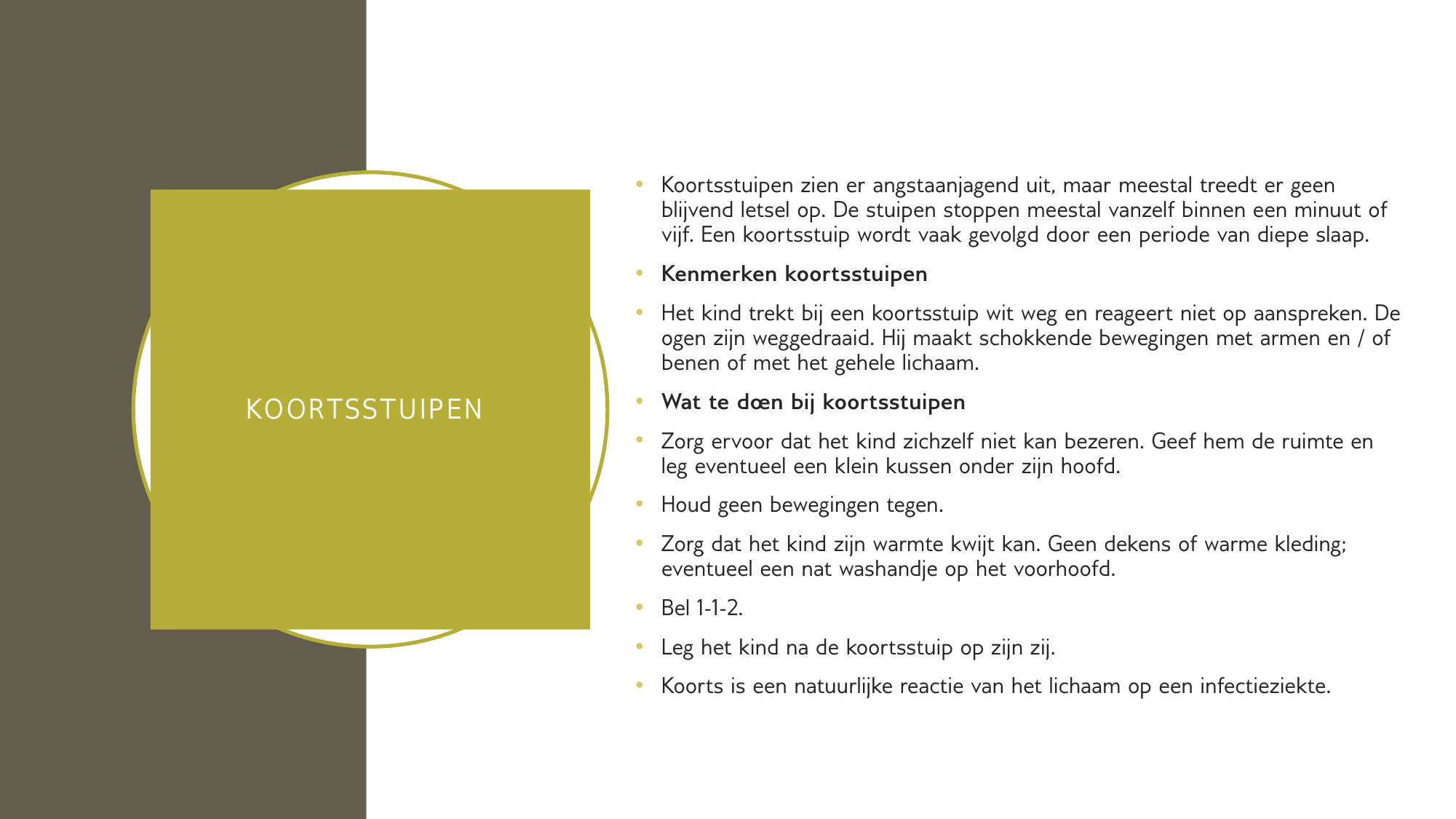

Koortsstuipen zien er angstaanjagend uit, maar meestal treedt er geen blijvend letsel op. De stuipen stoppen meestal vanzelf binnen een minuut of vijf. Een koortsstuip wordt vaak gevolgd door een periode van diepe slaap.
Kenmerken koortsstuipen
Het kind trekt bij een koortsstuip wit weg en reageert niet op aanspreken. De ogen zijn weggedraaid. Hij maakt schokkende bewegingen met armen en / of benen of met het gehele lichaam.
Wat te doen bij koortsstuipen
Zorg ervoor dat het kind zichzelf niet kan bezeren. Geef hem de ruimte en leg eventueel een klein kussen onder zijn hoofd.
Houd geen bewegingen tegen.
Zorg dat het kind zijn warmte kwijt kan. Geen dekens of warme kleding; eventueel een nat washandje op het voorhoofd.
Bel 1-1-2.
Leg het kind na de koortsstuip op zijn zij.
Koorts is een natuurlijke reactie van het lichaam op een infectieziekte.

# Koortsstuipen